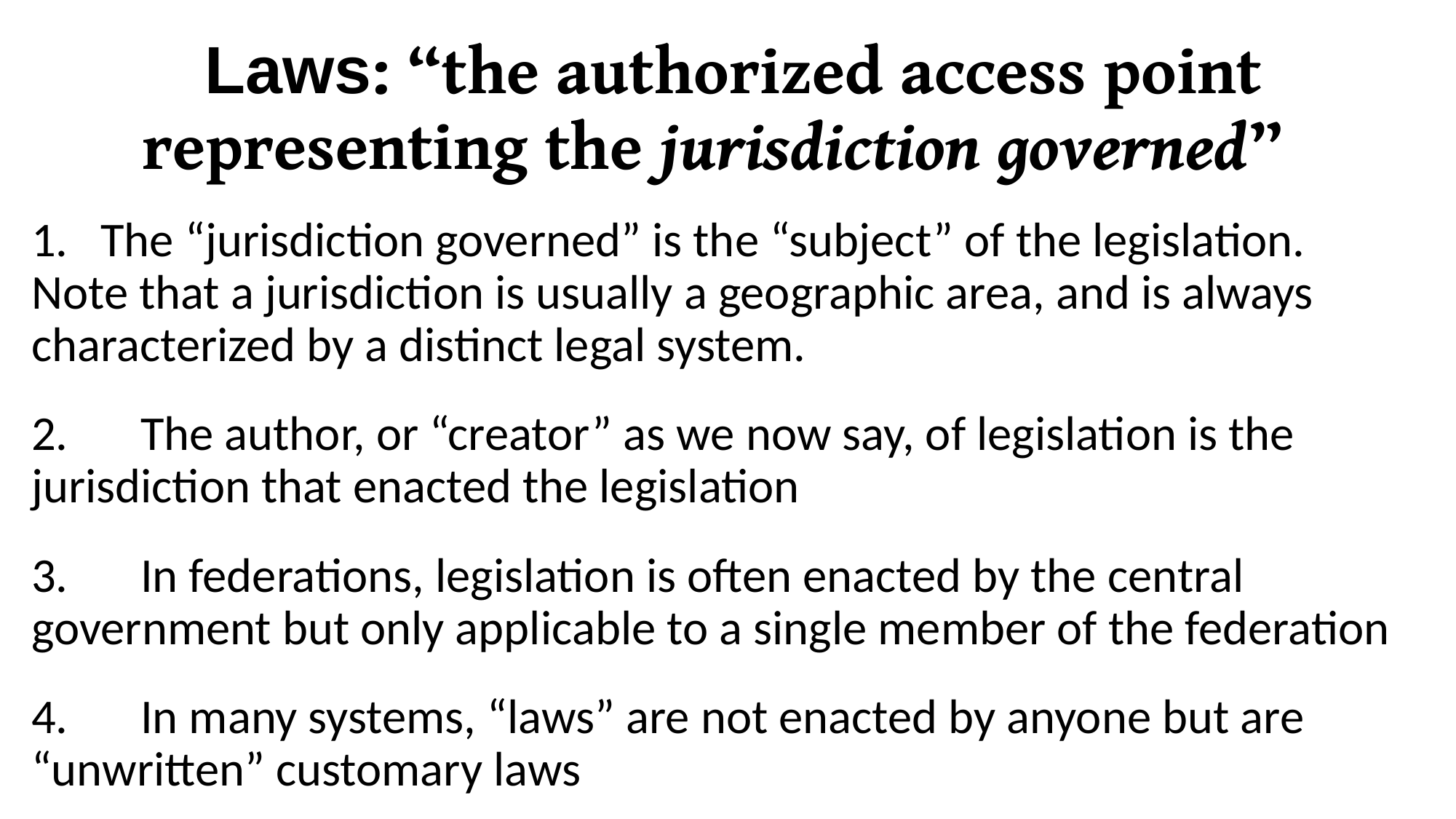

Laws: “the authorized access point representing the jurisdiction governed”
1.   The “jurisdiction governed” is the “subject” of the legislation. Note that a jurisdiction is usually a geographic area, and is always characterized by a distinct legal system.
2.	The author, or “creator” as we now say, of legislation is the jurisdiction that enacted the legislation
3. 	In federations, legislation is often enacted by the central government but only applicable to a single member of the federation
4.	In many systems, “laws” are not enacted by anyone but are “unwritten” customary laws